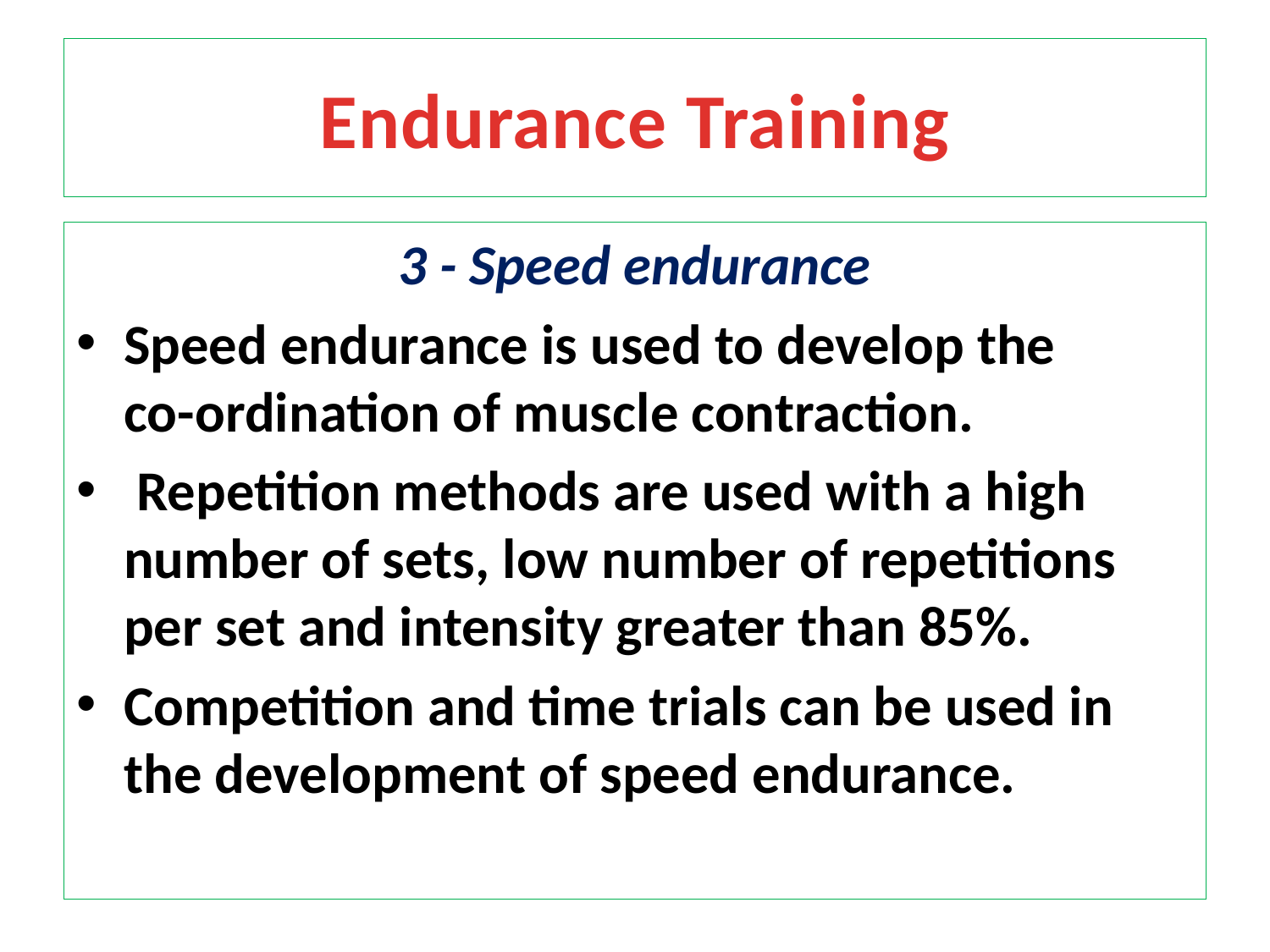

# Endurance Training
3 - Speed endurance
Speed endurance is used to develop the       co-ordination of muscle contraction.
 Repetition methods are used with a high number of sets, low number of repetitions per set and intensity greater than 85%.
Competition and time trials can be used in the development of speed endurance.